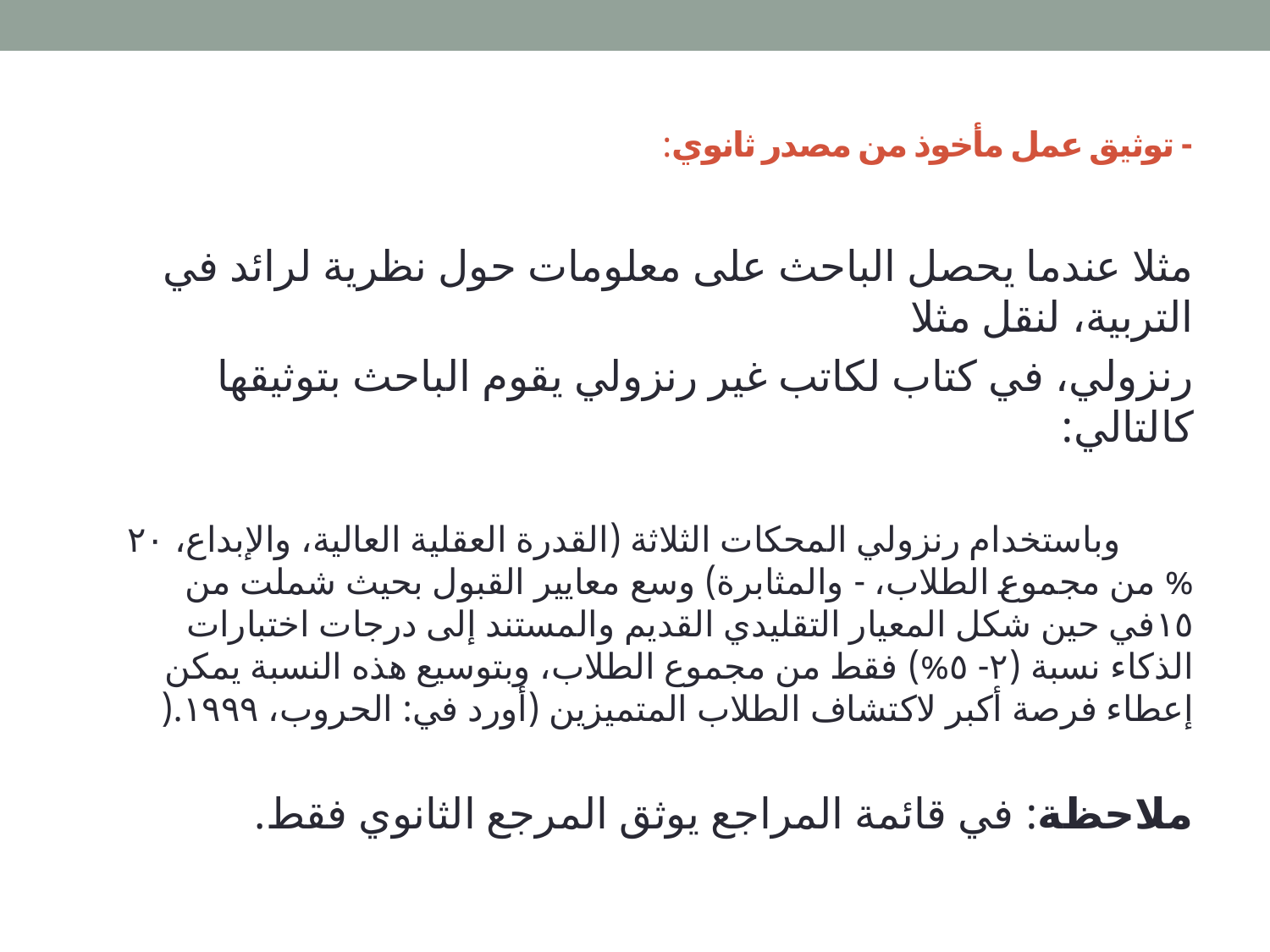

# - توثيق عمل مأخوذ من مصدر ثانوي:
مثلا عندما يحصل الباحث على معلومات حول نظرية لرائد في التربية، لنقل مثلا
رنزولي، في كتاب لكاتب غير رنزولي يقوم الباحث بتوثيقها كالتالي:

        وباستخدام رنزولي المحكات الثلاثة (القدرة العقلية العالية، والإبداع، ٢٠ % من مجموع الطلاب، - والمثابرة) وسع معايير القبول بحيث شملت من ١٥في حين شكل المعيار التقليدي القديم والمستند إلى درجات اختبارات الذكاء نسبة (٢- ٥%) فقط من مجموع الطلاب، وبتوسيع هذه النسبة يمكن إعطاء فرصة أكبر لاكتشاف الطلاب المتميزين (أورد في: الحروب، ١٩٩٩.(

ملاحظة: في قائمة المراجع يوثق المرجع الثانوي فقط.